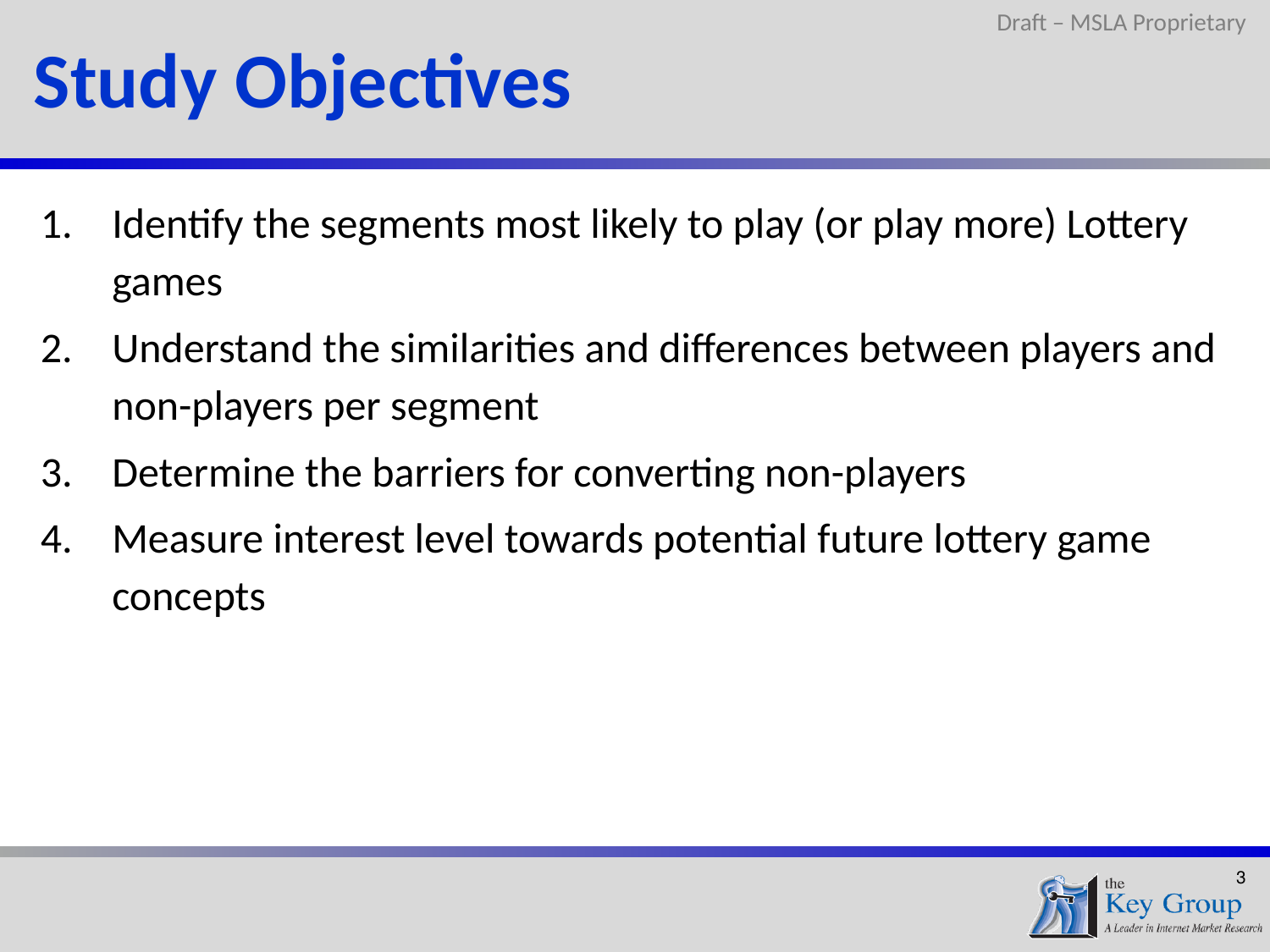

Draft – MSLA Proprietary
Study Objectives
Identify the segments most likely to play (or play more) Lottery games
Understand the similarities and differences between players and non-players per segment
Determine the barriers for converting non-players
Measure interest level towards potential future lottery game concepts